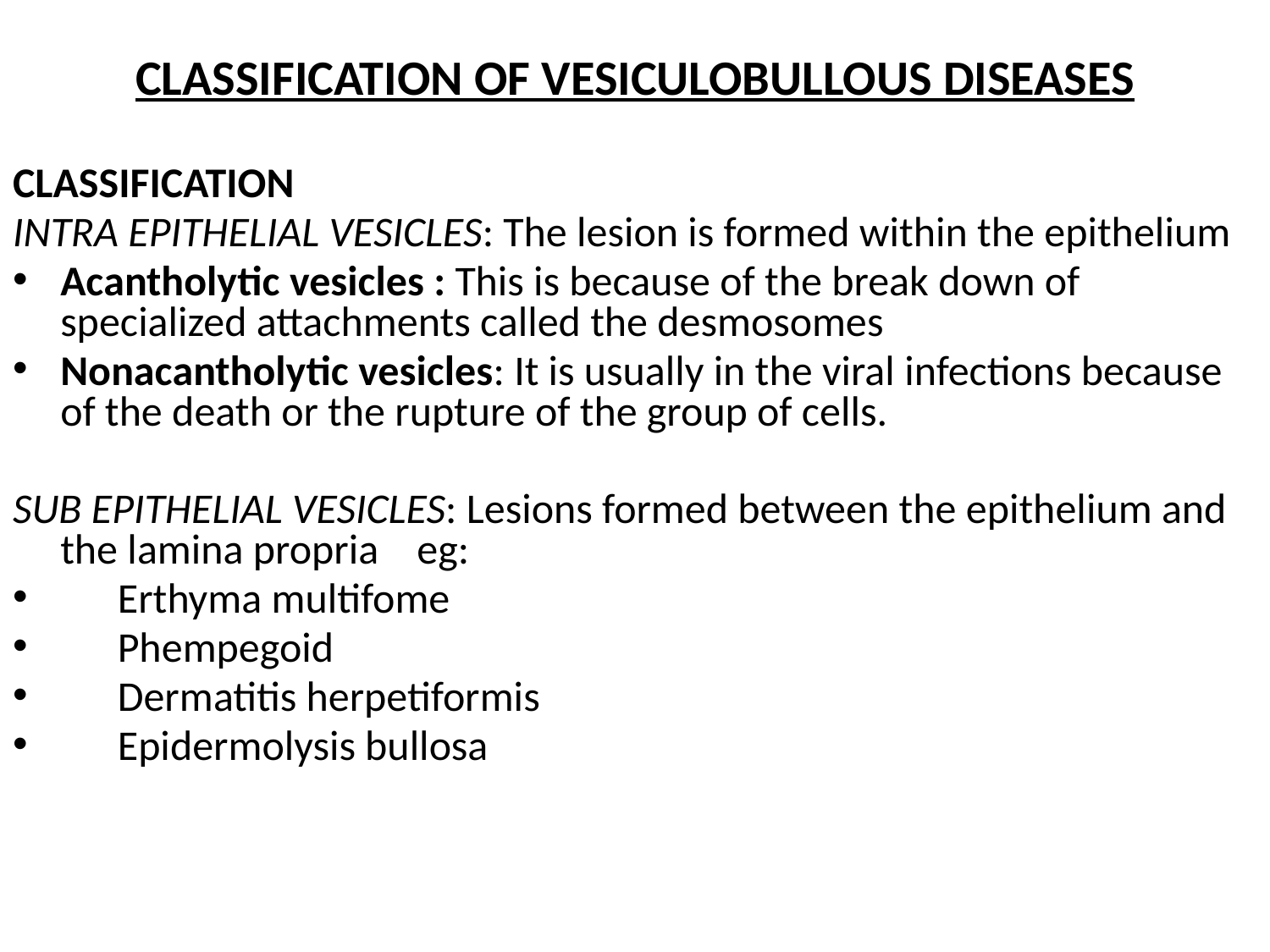

# CLASSIFICATION OF VESICULOBULLOUS DISEASES
CLASSIFICATION
INTRA EPITHELIAL VESICLES: The lesion is formed within the epithelium
Acantholytic vesicles : This is because of the break down of  specialized attachments called the desmosomes
Nonacantholytic vesicles: It is usually in the viral infections because of the death or the rupture of the group of cells.

SUB EPITHELIAL VESICLES: Lesions formed between the epithelium and the lamina propria    eg:
      Erthyma multifome
      Phempegoid
      Dermatitis herpetiformis
      Epidermolysis bullosa